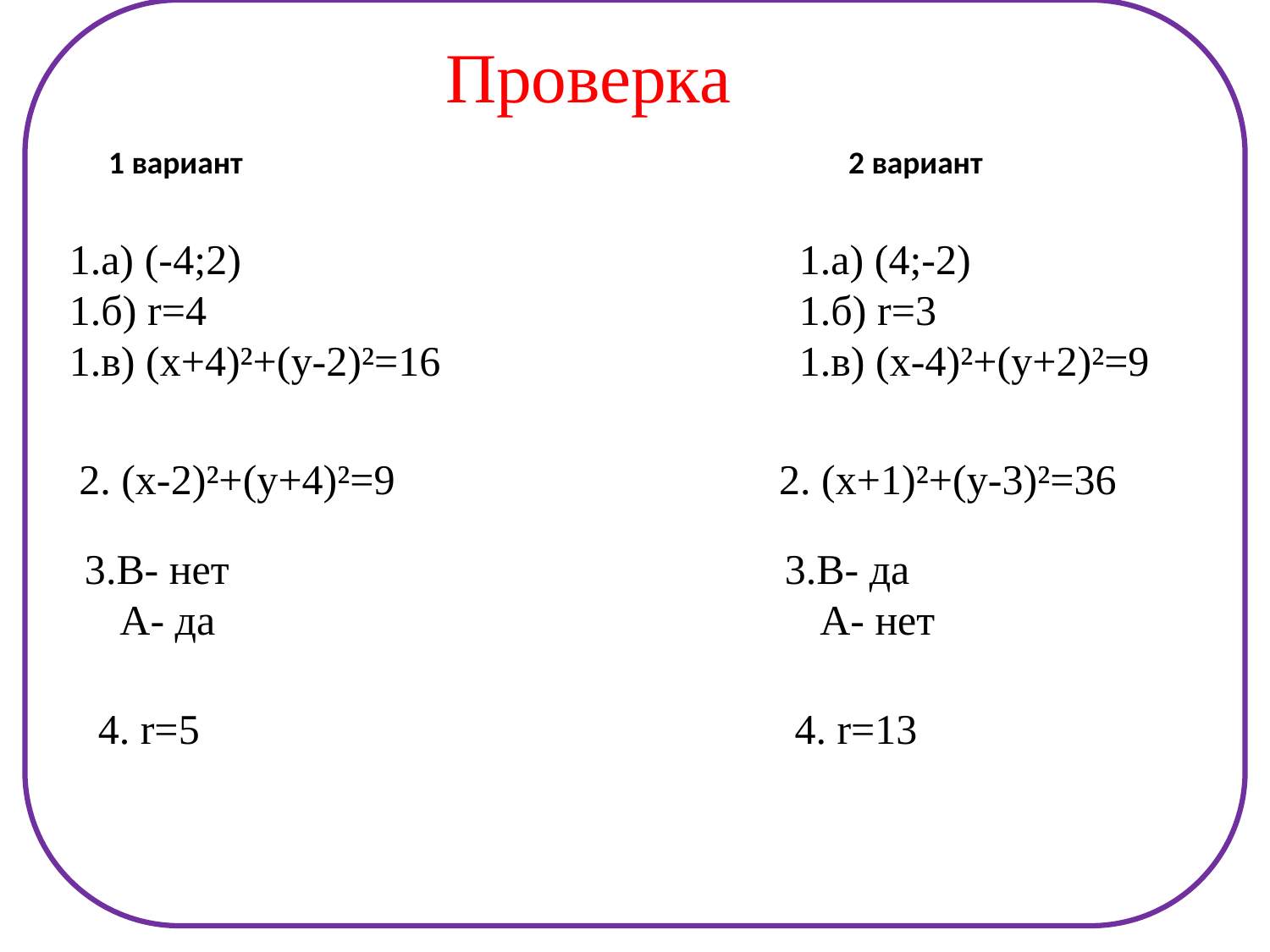

Проверка
1 вариант
2 вариант
1.а) (-4;2)
1.б) r=4
1.в) (х+4)²+(y-2)²=16
1.a) (4;-2)
1.б) r=3
1.в) (х-4)²+(y+2)²=9
2. (x-2)²+(y+4)²=9
2. (x+1)²+(y-3)²=36
 3.В- нет
    А- да
 3.В- да
    А- нет

 4. r=5
 4. r=13